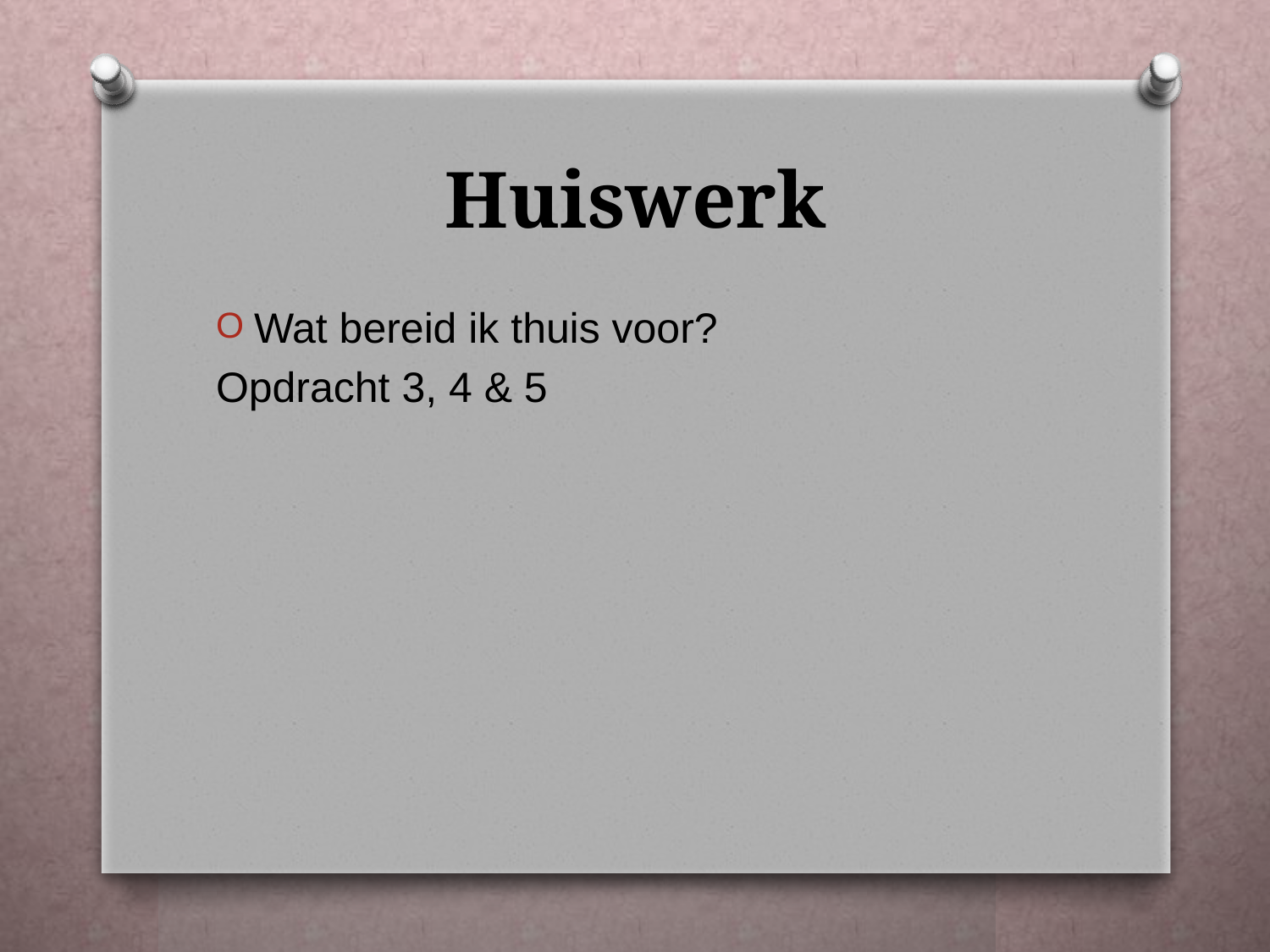

# Huiswerk
Wat bereid ik thuis voor?
Opdracht 3, 4 & 5